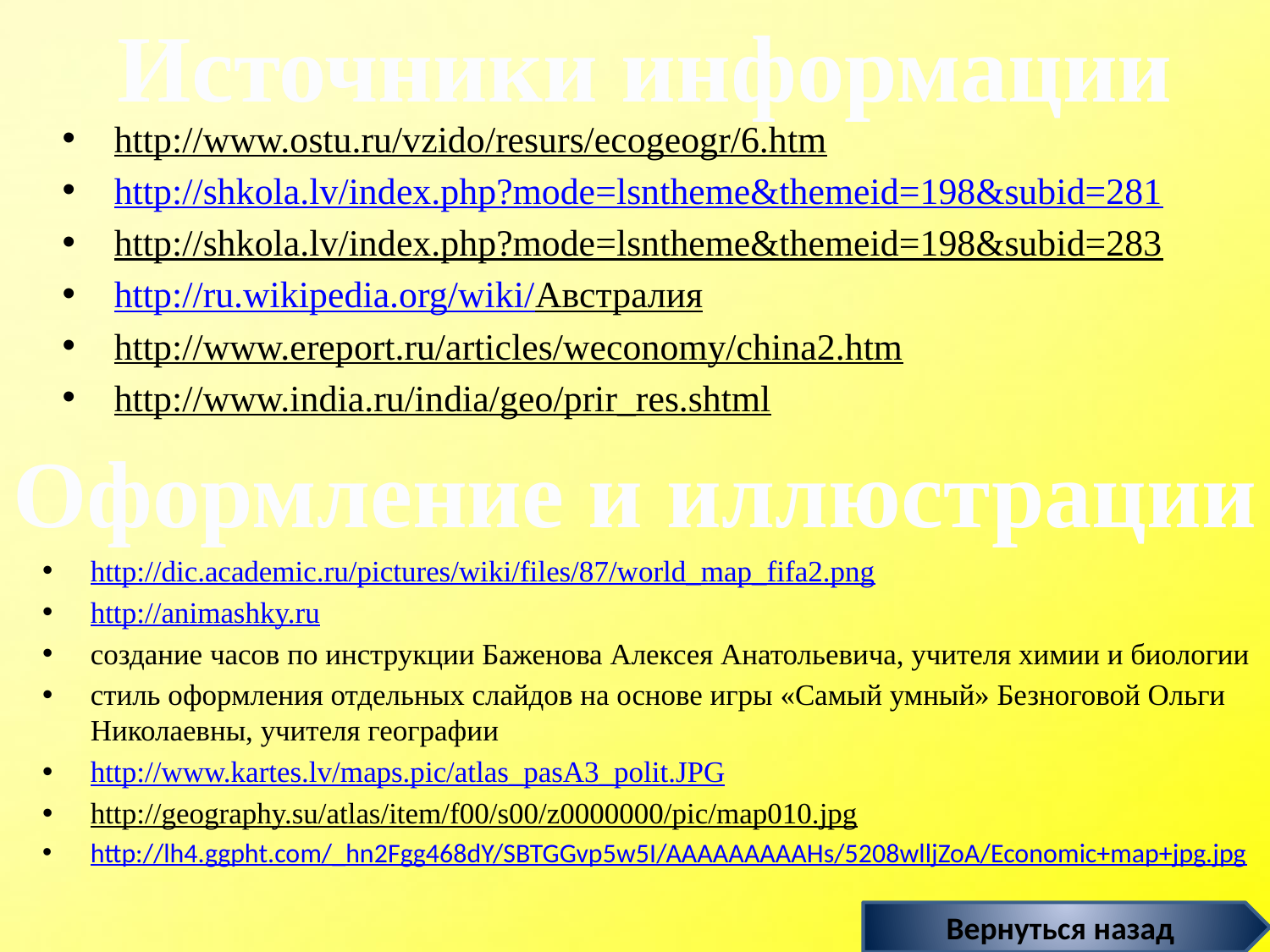

Источники информации

http://www.ostu.ru/vzido/resurs/ecogeogr/6.htm
http://shkola.lv/index.php?mode=lsntheme&themeid=198&subid=281
http://shkola.lv/index.php?mode=lsntheme&themeid=198&subid=283
http://ru.wikipedia.org/wiki/Австралия
http://www.ereport.ru/articles/weconomy/china2.htm
http://www.india.ru/india/geo/prir_res.shtml
Оформление и иллюстрации
http://dic.academic.ru/pictures/wiki/files/87/world_map_fifa2.png
http://animashky.ru
создание часов по инструкции Баженова Алексея Анатольевича, учителя химии и биологии
стиль оформления отдельных слайдов на основе игры «Самый умный» Безноговой Ольги Николаевны, учителя географии
http://www.kartes.lv/maps.pic/atlas_pasA3_polit.JPG
http://geography.su/atlas/item/f00/s00/z0000000/pic/map010.jpg
http://lh4.ggpht.com/_hn2Fgg468dY/SBTGGvp5w5I/AAAAAAAAAHs/5208wlljZoA/Economic+map+jpg.jpg
Вернуться назад